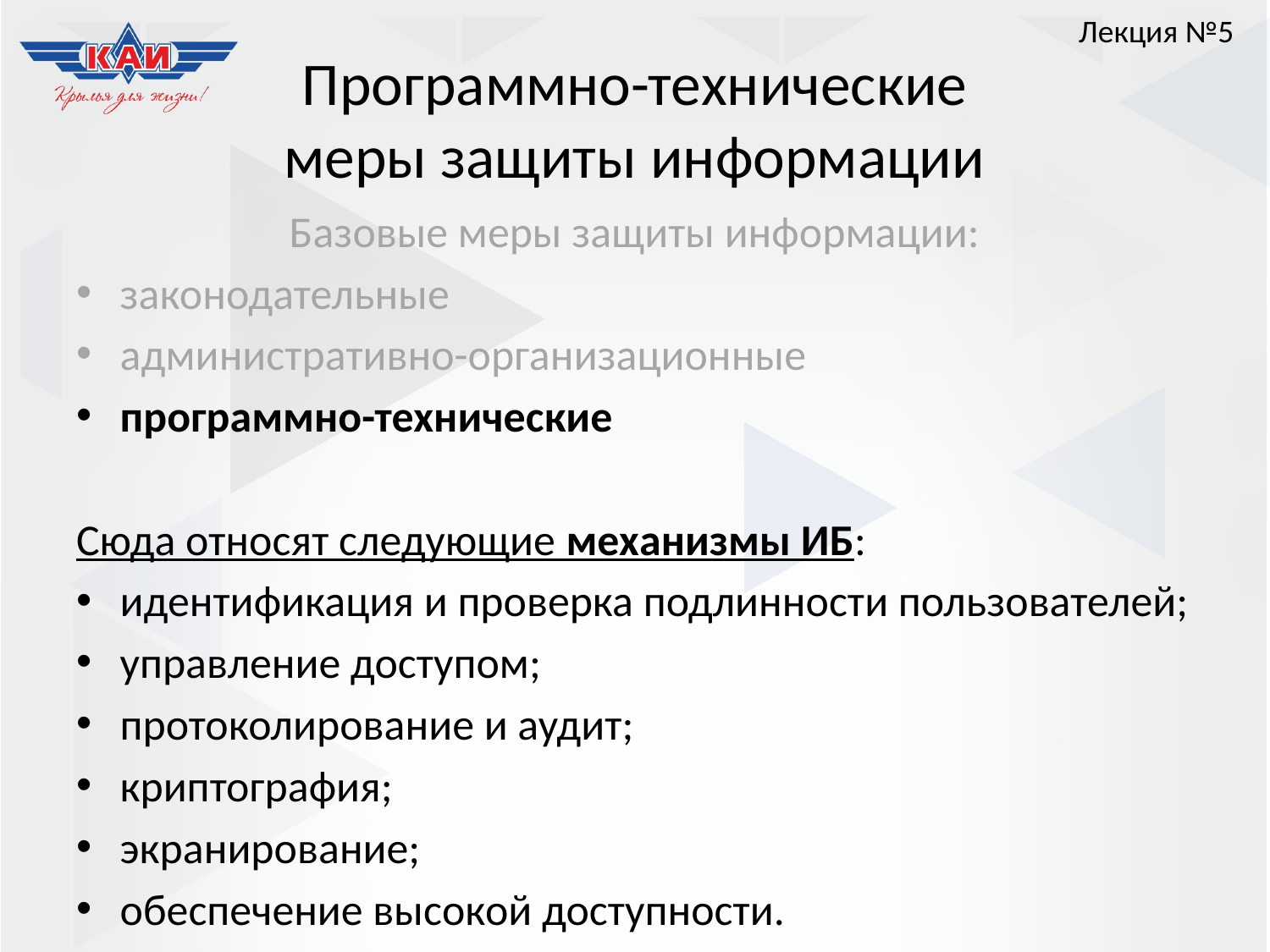

Лекция №5
# Программно-технические меры защиты информации
Базовые меры защиты информации:
законодательные
административно-организационные
программно-технические

Сюда относят следующие механизмы ИБ:
идентификация и проверка подлинности пользователей;
управление доступом;
протоколирование и аудит;
криптография;
экранирование;
обеспечение высокой доступности.